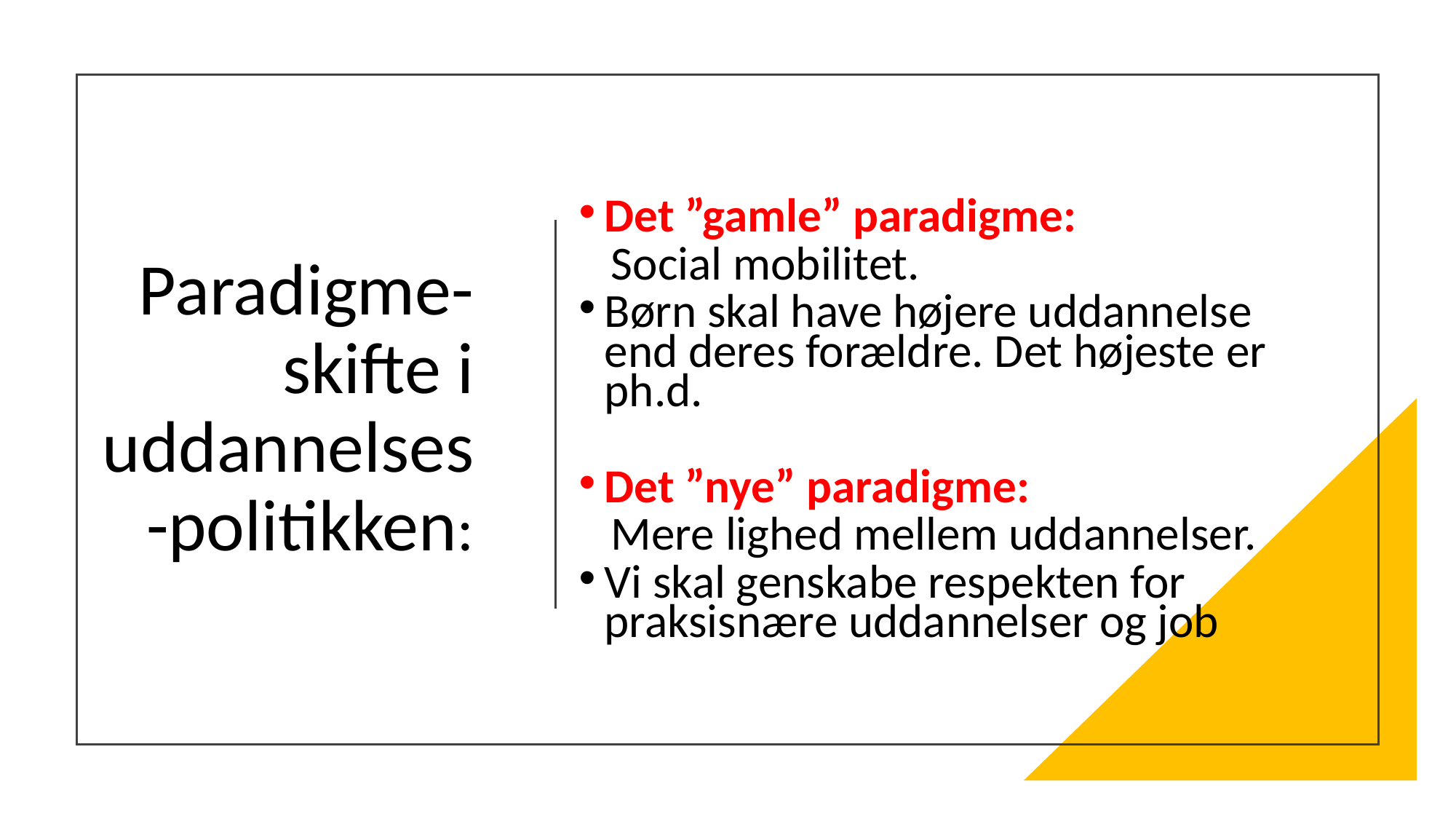

Det ”gamle” paradigme:
   Social mobilitet.
Børn skal have højere uddannelse end deres forældre. Det højeste er ph.d.

Det ”nye” paradigme:
   Mere lighed mellem uddannelser.
Vi skal genskabe respekten for praksisnære uddannelser og job

# Paradigme-skifte i uddannelses-politikken: